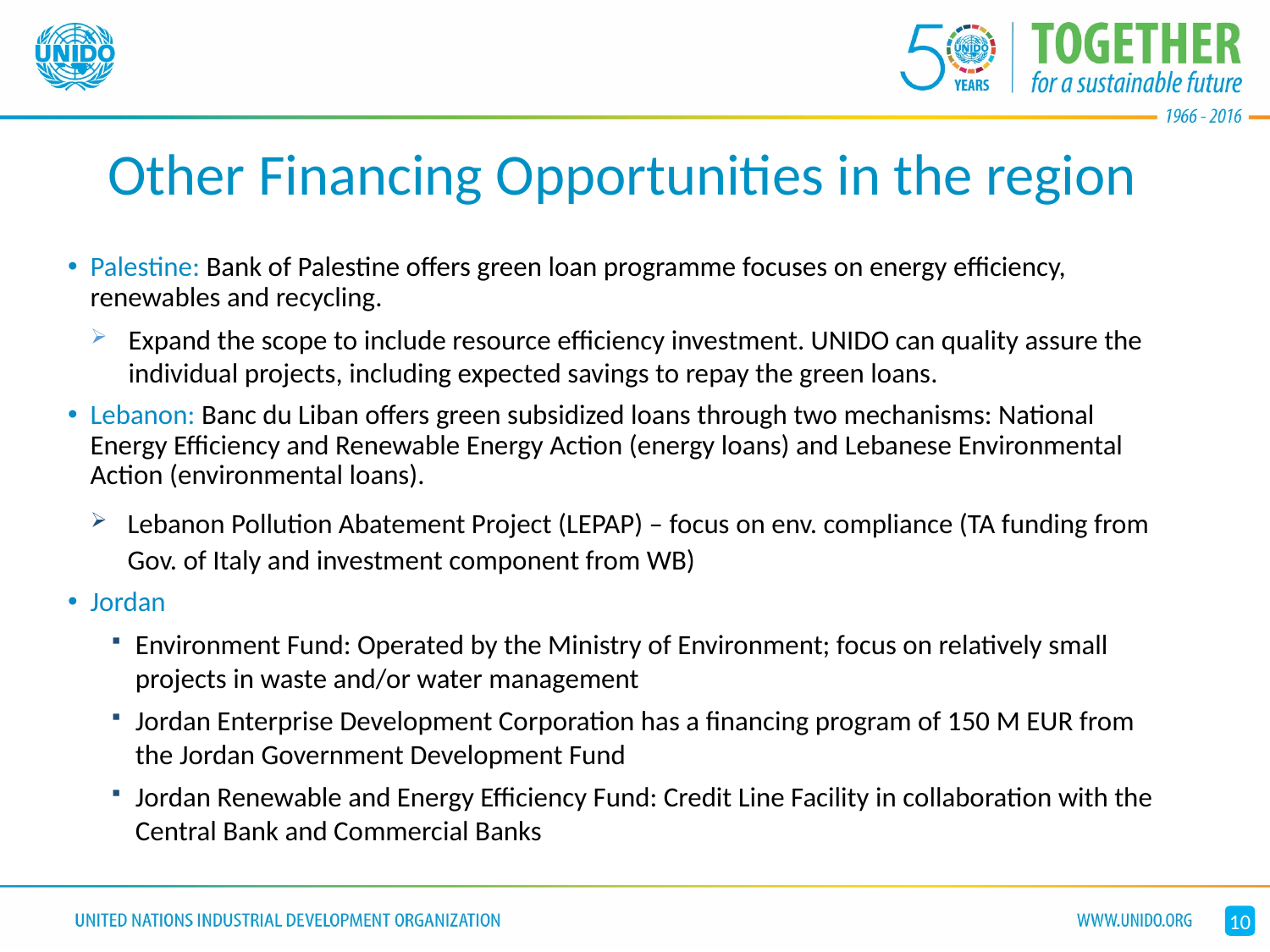

# Other Financing Opportunities in the region
Palestine: Bank of Palestine offers green loan programme focuses on energy efficiency, renewables and recycling.
Expand the scope to include resource efficiency investment. UNIDO can quality assure the individual projects, including expected savings to repay the green loans.
Lebanon: Banc du Liban offers green subsidized loans through two mechanisms: National Energy Efficiency and Renewable Energy Action (energy loans) and Lebanese Environmental Action (environmental loans).
Lebanon Pollution Abatement Project (LEPAP) – focus on env. compliance (TA funding from Gov. of Italy and investment component from WB)
Jordan
Environment Fund: Operated by the Ministry of Environment; focus on relatively small projects in waste and/or water management
Jordan Enterprise Development Corporation has a financing program of 150 M EUR from the Jordan Government Development Fund
Jordan Renewable and Energy Efficiency Fund: Credit Line Facility in collaboration with the Central Bank and Commercial Banks